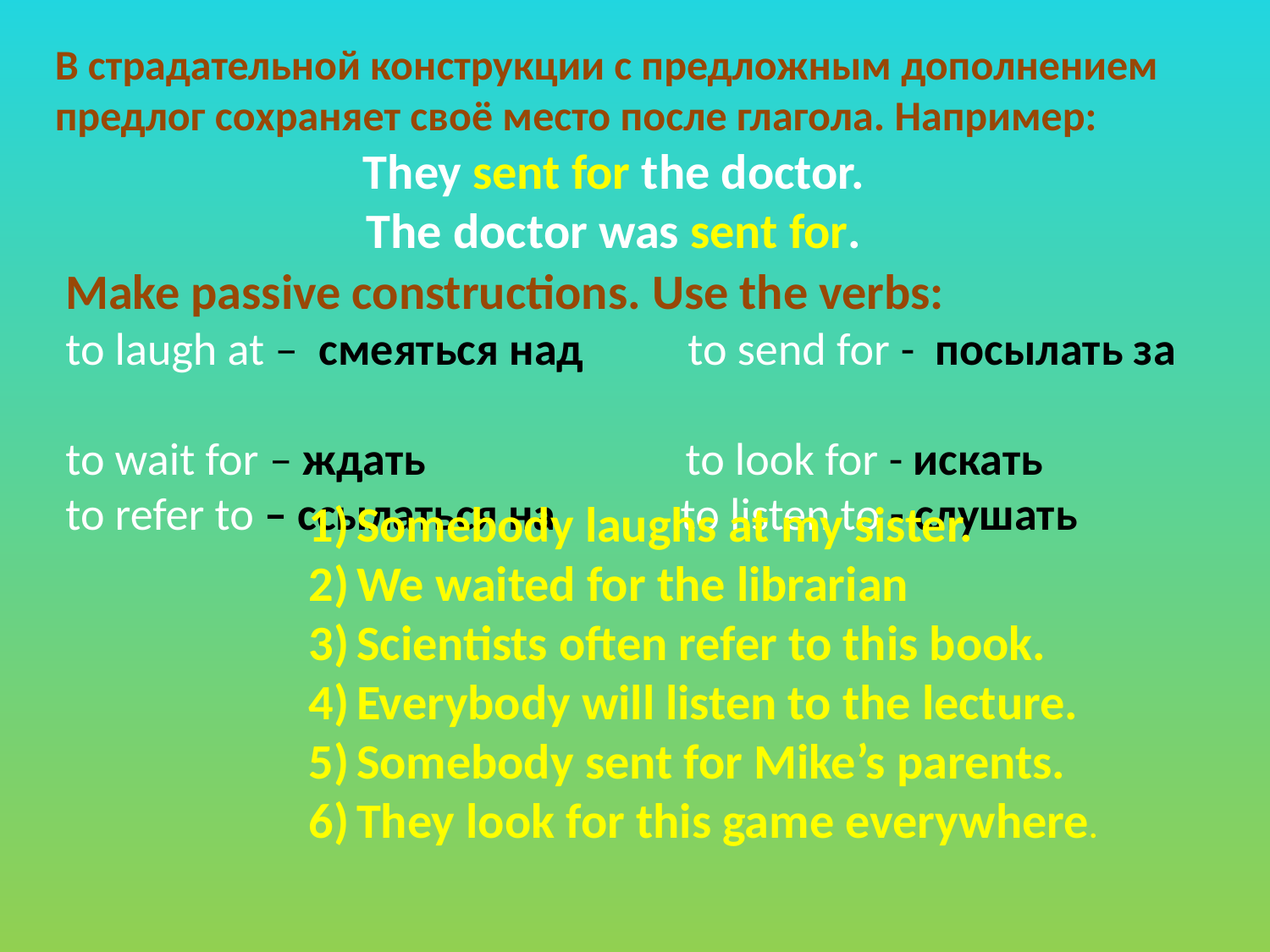

В страдательной конструкции с предложным дополнением предлог сохраняет своё место после глагола. Например:
They sent for the doctor.
The doctor was sent for.
Make passive constructions. Use the verbs:
to laugh at –  смеяться над          to send for -  посылать за
to wait for – ждать                         to look for - искать
to refer to – ссылаться на            to listen to - слушать

Somebody laughs at my sister.
We waited for the librarian
Scientists often refer to this book.
Everybody will listen to the lecture.
Somebody sent for Mike’s parents.
They look for this game everywhere.